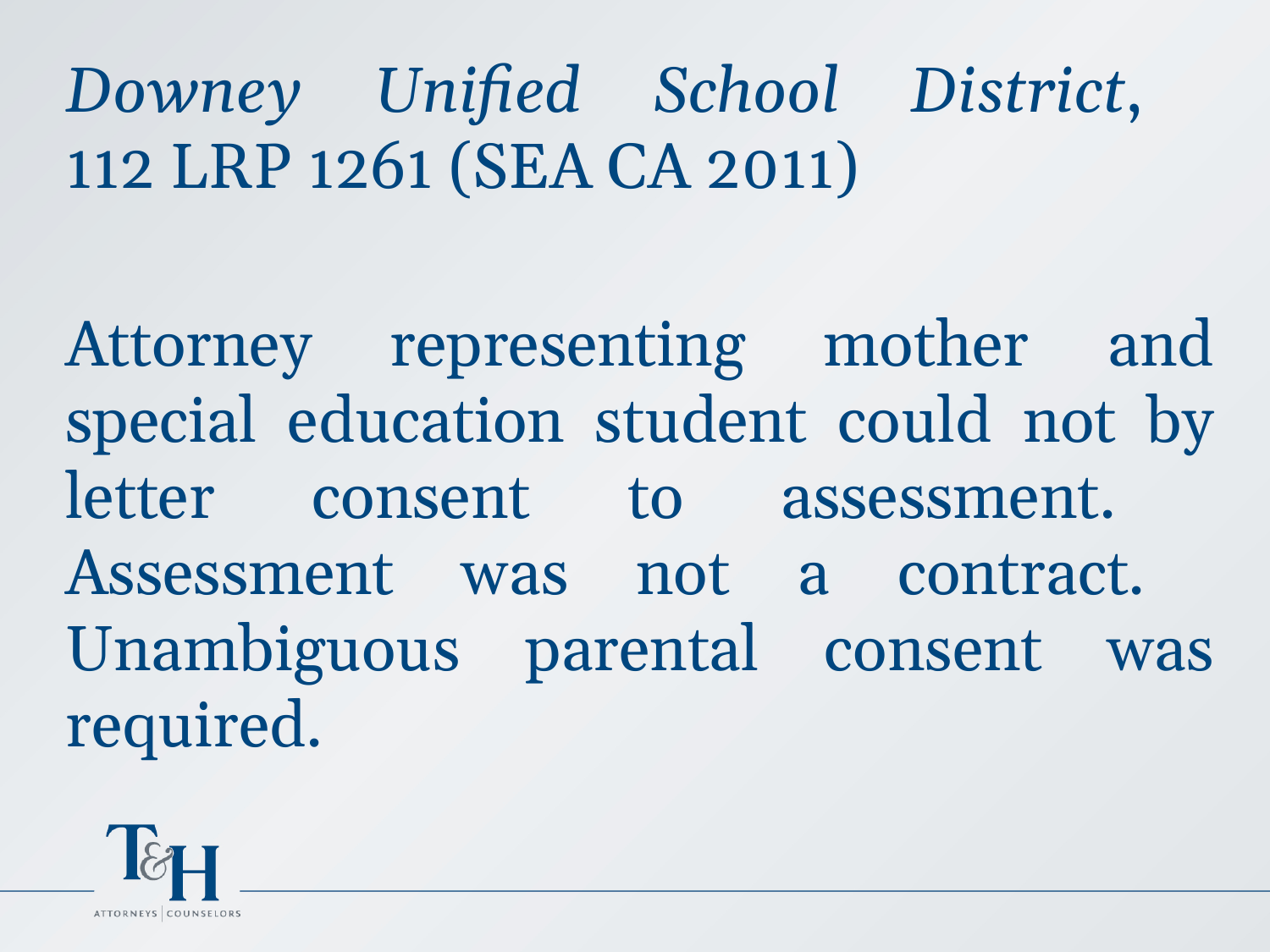

Downey Unified School District,
112 LRP 1261 (SEA CA 2011)

Attorney representing mother and special education student could not by letter consent to assessment.  Assessment was not a contract.  Unambiguous parental consent was required.